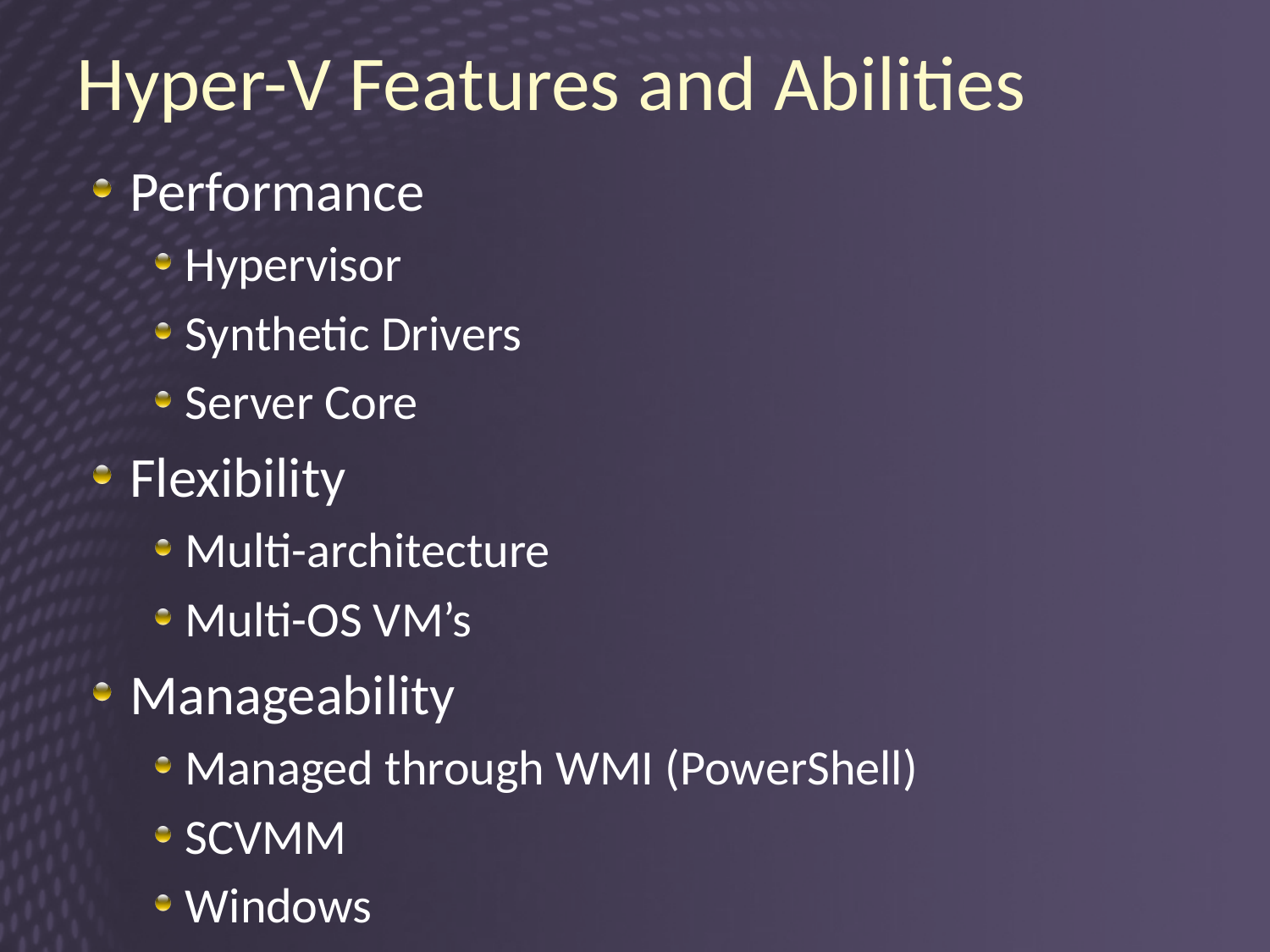

# Hyper-V Features and Abilities
Performance
Hypervisor
Synthetic Drivers
Server Core
Flexibility
Multi-architecture
Multi-OS VM’s
Manageability
Managed through WMI (PowerShell)
SCVMM
Windows